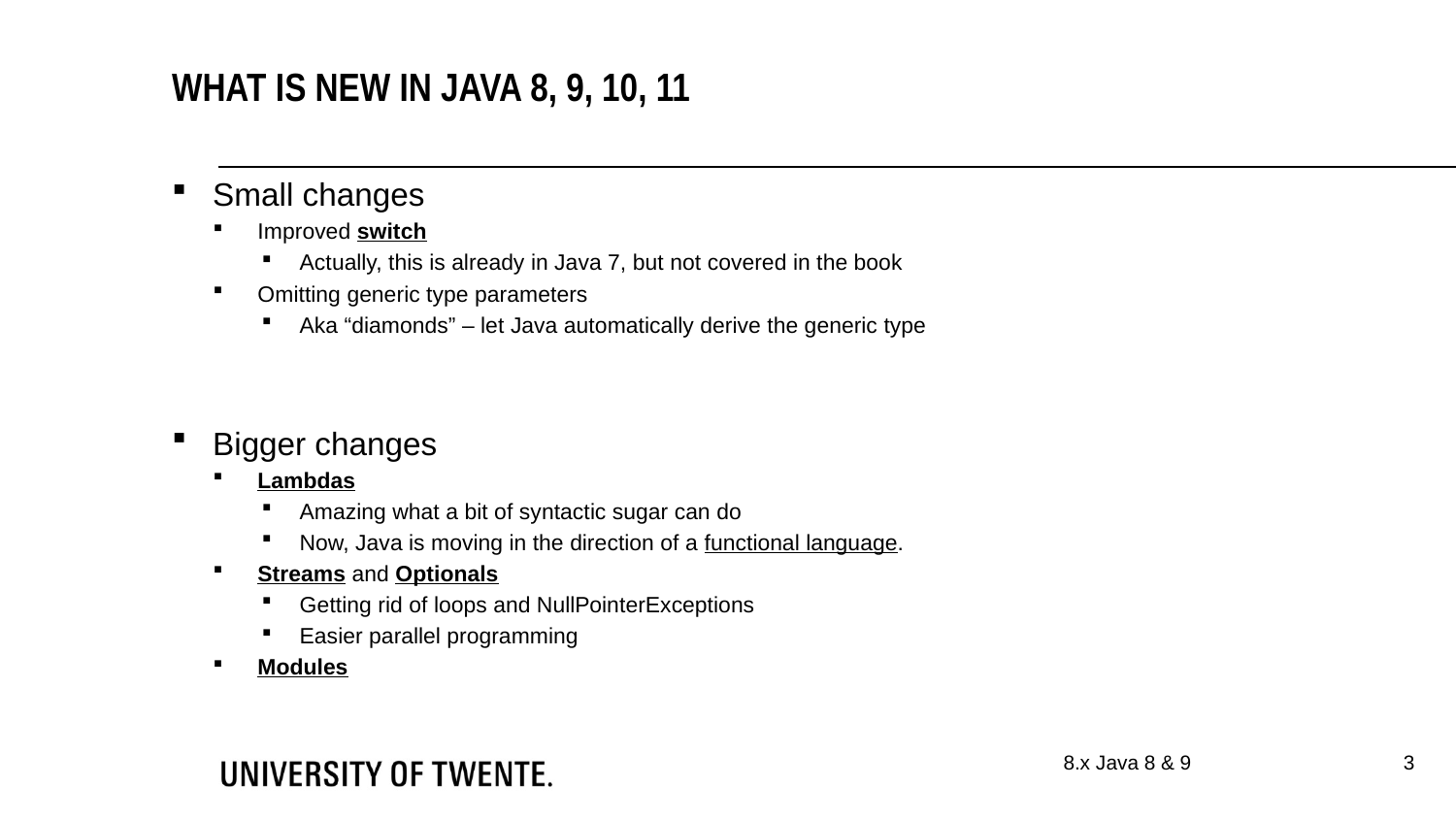

What is new in Java 8, 9, 10, 11
Small changes
Improved switch
Actually, this is already in Java 7, but not covered in the book
Omitting generic type parameters
Aka “diamonds” – let Java automatically derive the generic type

Bigger changes
Lambdas
Amazing what a bit of syntactic sugar can do
Now, Java is moving in the direction of a functional language.
Streams and Optionals
Getting rid of loops and NullPointerExceptions
Easier parallel programming
Modules

3
8.x Java 8 & 9